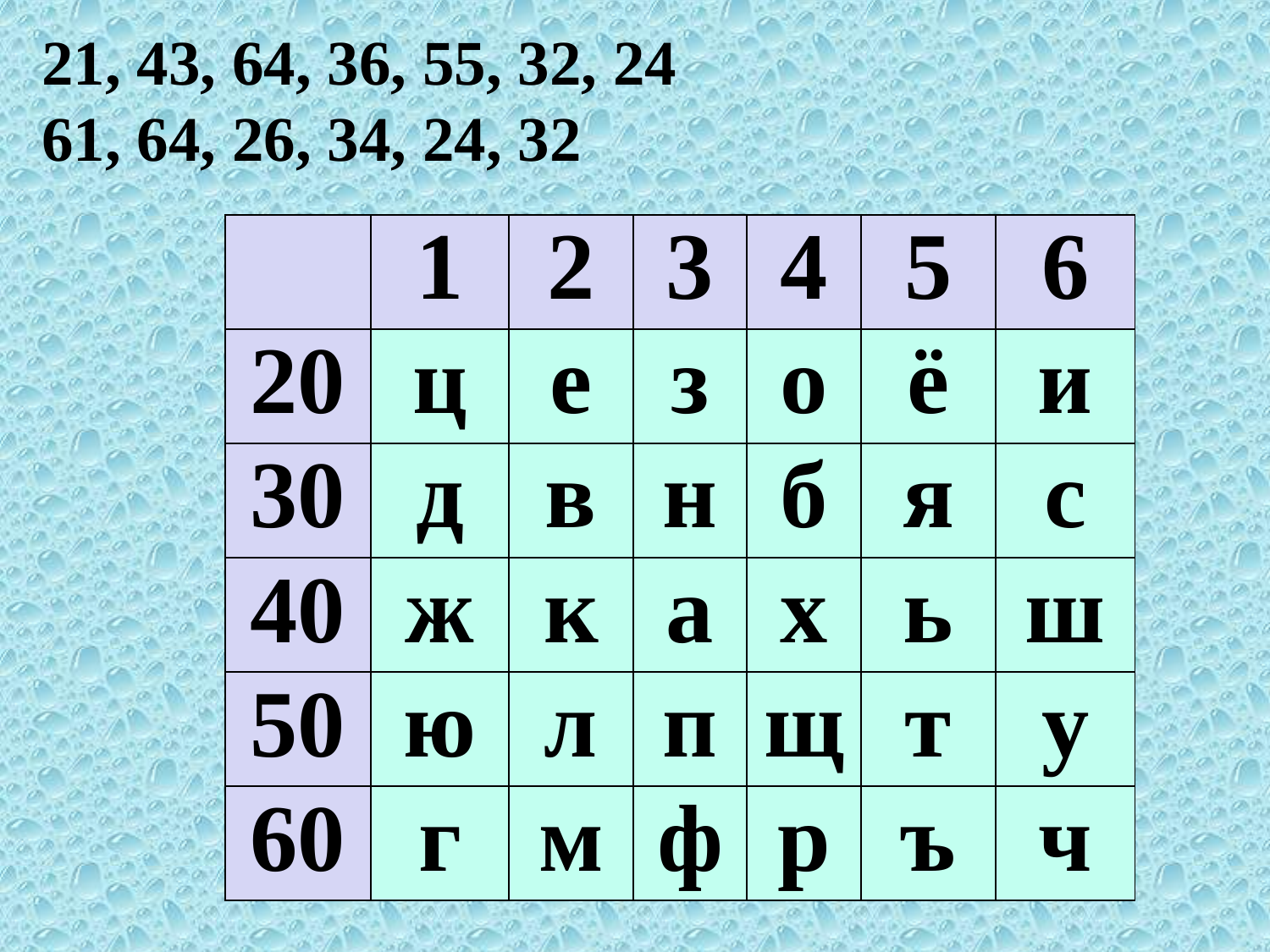

21, 43, 64, 36, 55, 32, 24
61, 64, 26, 34, 24, 32
|  | 1 | 2 | 3 | 4 | 5 | 6 |
| --- | --- | --- | --- | --- | --- | --- |
| 20 | ц | е | з | о | ё | и |
| 30 | д | в | н | б | я | с |
| 40 | ж | к | а | х | ь | ш |
| 50 | ю | л | п | щ | т | у |
| 60 | г | м | ф | р | ъ | ч |